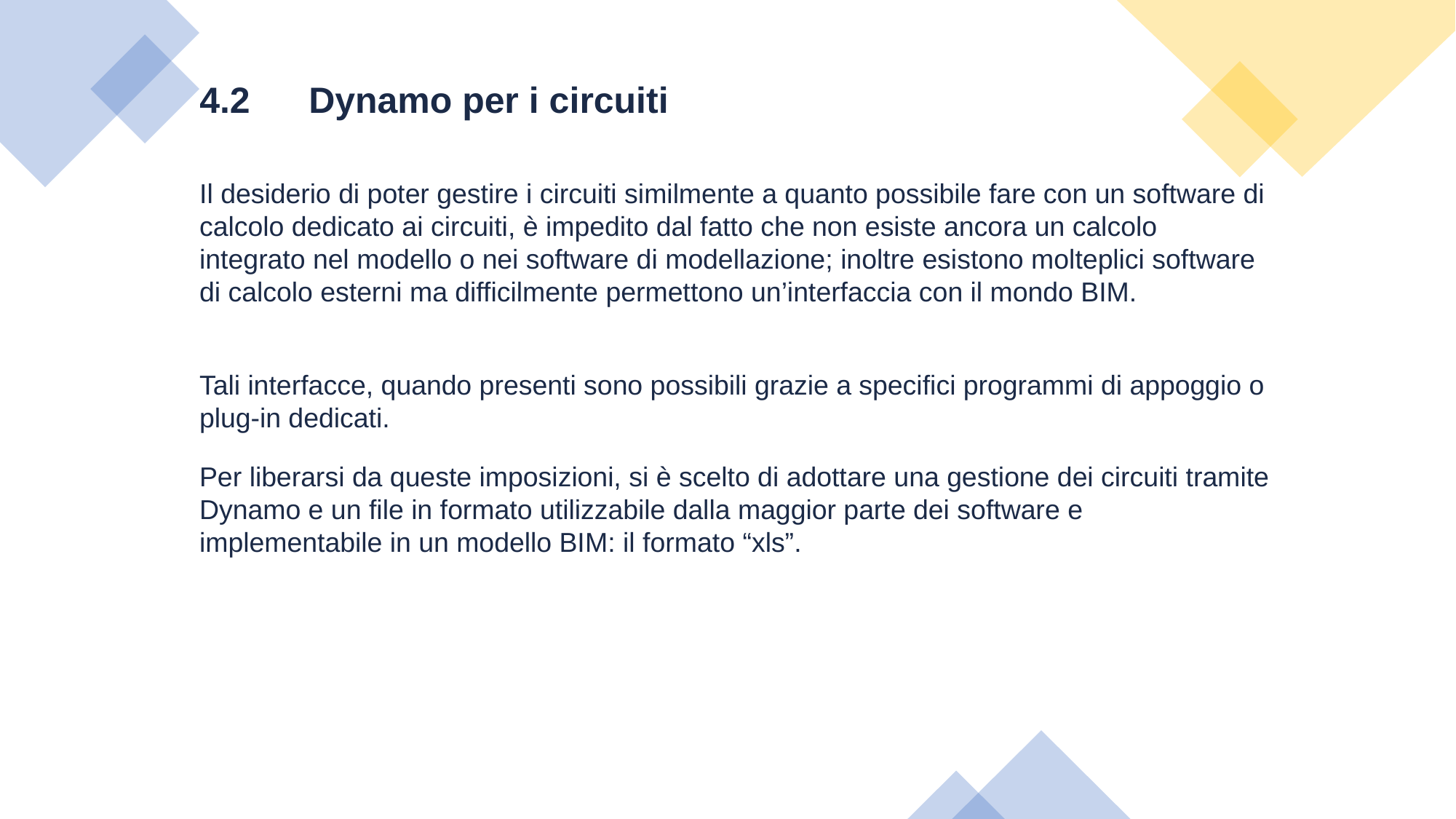

4.2	Dynamo per i circuiti

Il desiderio di poter gestire i circuiti similmente a quanto possibile fare con un software di calcolo dedicato ai circuiti, è impedito dal fatto che non esiste ancora un calcolo integrato nel modello o nei software di modellazione; inoltre esistono molteplici software di calcolo esterni ma difficilmente permettono un’interfaccia con il mondo BIM.
Tali interfacce, quando presenti sono possibili grazie a specifici programmi di appoggio o plug-in dedicati.
Per liberarsi da queste imposizioni, si è scelto di adottare una gestione dei circuiti tramite Dynamo e un file in formato utilizzabile dalla maggior parte dei software e implementabile in un modello BIM: il formato “xls”.